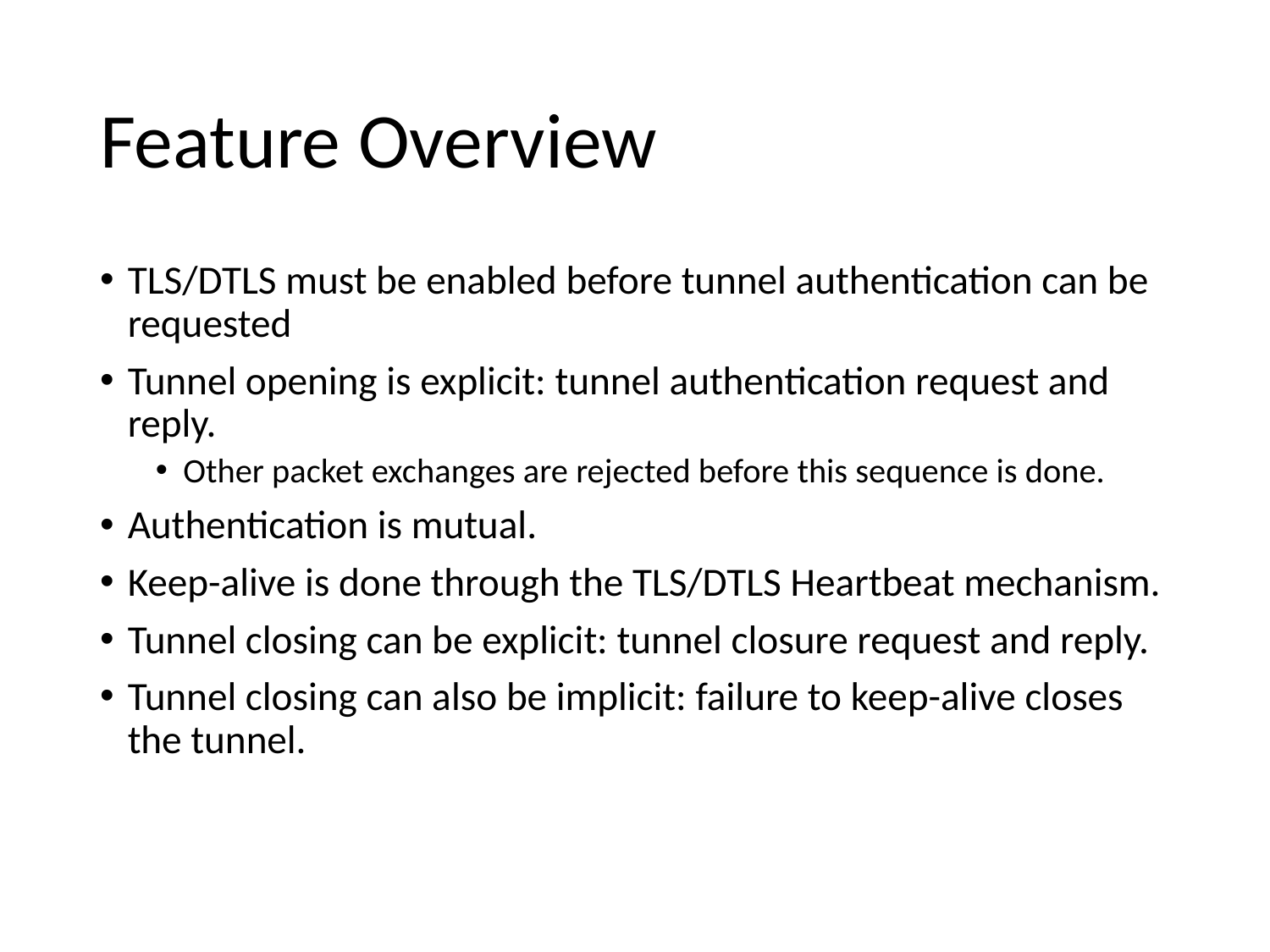

# Feature Overview
TLS/DTLS must be enabled before tunnel authentication can be requested
Tunnel opening is explicit: tunnel authentication request and reply.
Other packet exchanges are rejected before this sequence is done.
Authentication is mutual.
Keep-alive is done through the TLS/DTLS Heartbeat mechanism.
Tunnel closing can be explicit: tunnel closure request and reply.
Tunnel closing can also be implicit: failure to keep-alive closes the tunnel.